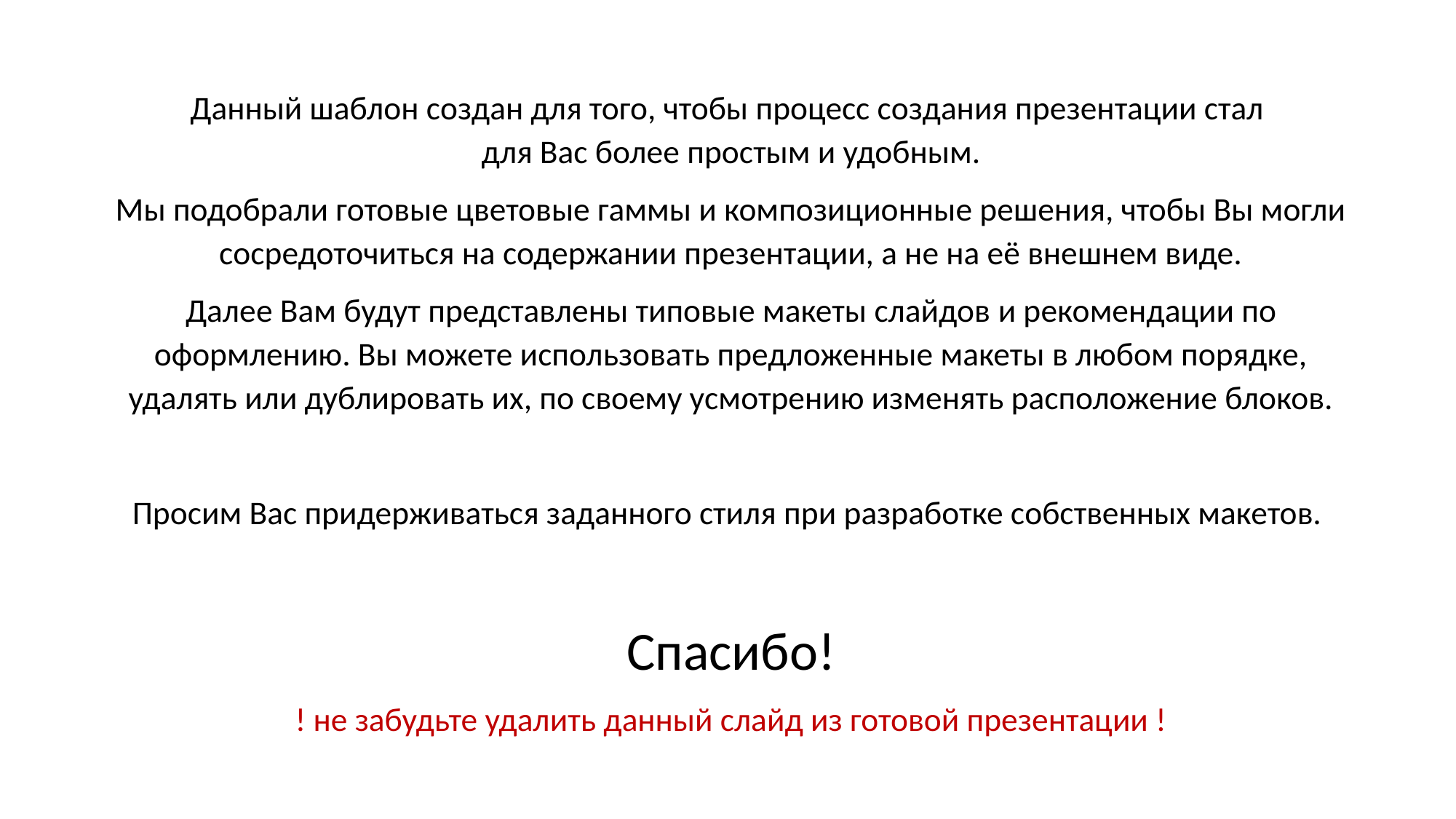

Данный шаблон создан для того, чтобы процесс создания презентации стал
для Вас более простым и удобным.
Мы подобрали готовые цветовые гаммы и композиционные решения, чтобы Вы могли сосредоточиться на содержании презентации, а не на её внешнем виде.
Далее Вам будут представлены типовые макеты слайдов и рекомендации по оформлению. Вы можете использовать предложенные макеты в любом порядке, удалять или дублировать их, по своему усмотрению изменять расположение блоков.

Просим Вас придерживаться заданного стиля при разработке собственных макетов.

Спасибо!
! не забудьте удалить данный слайд из готовой презентации !